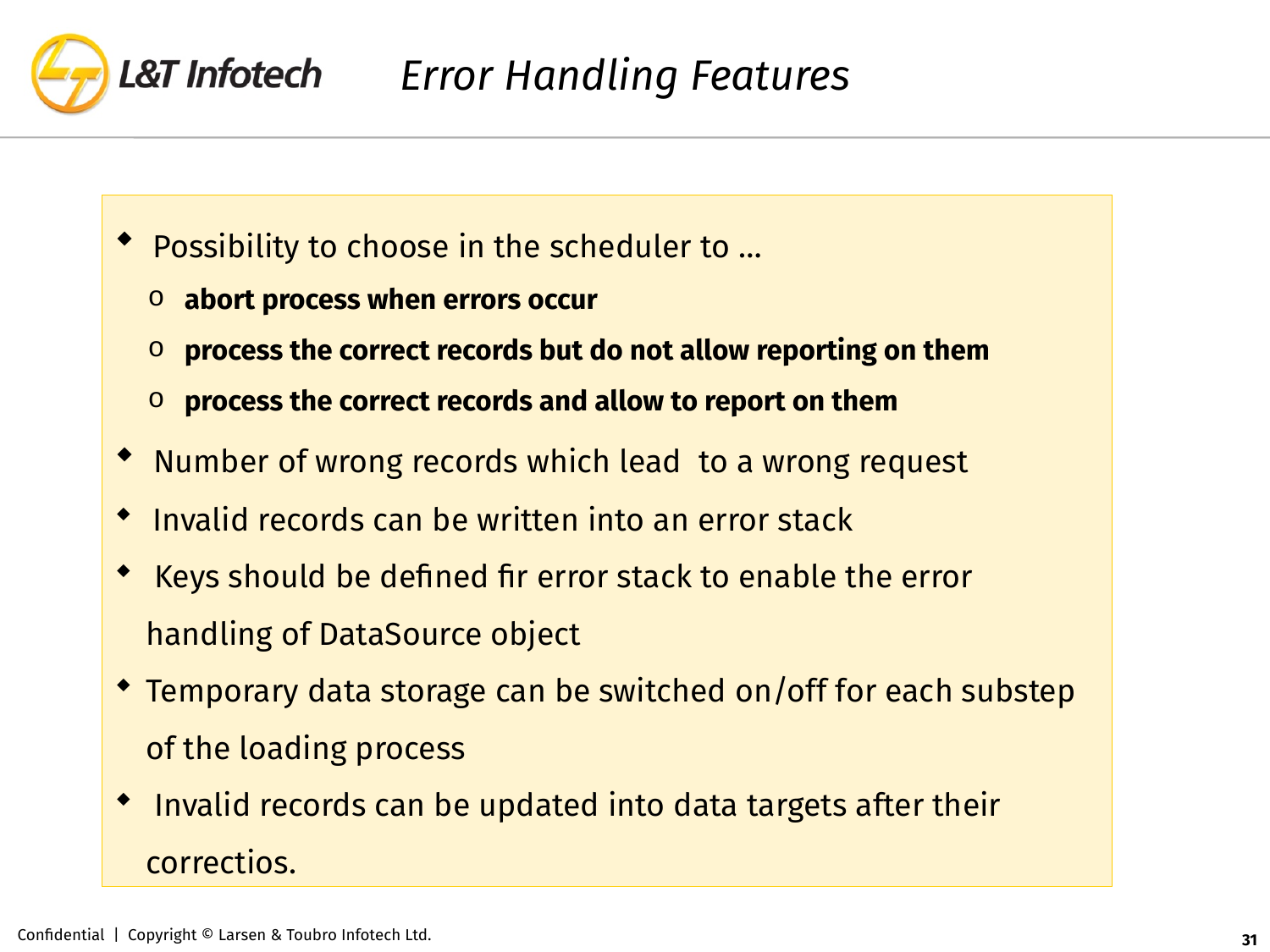

# Error Handling Features
 Possibility to choose in the scheduler to …
 abort process when errors occur
 process the correct records but do not allow reporting on them
 process the correct records and allow to report on them
 Number of wrong records which lead  to a wrong request
 Invalid records can be written into an error stack
 Keys should be defined fir error stack to enable the error handling of DataSource object
Temporary data storage can be switched on/off for each substep of the loading process
 Invalid records can be updated into data targets after their correctios.
Confidential  |  Copyright © Larsen & Toubro Infotech Ltd.
31